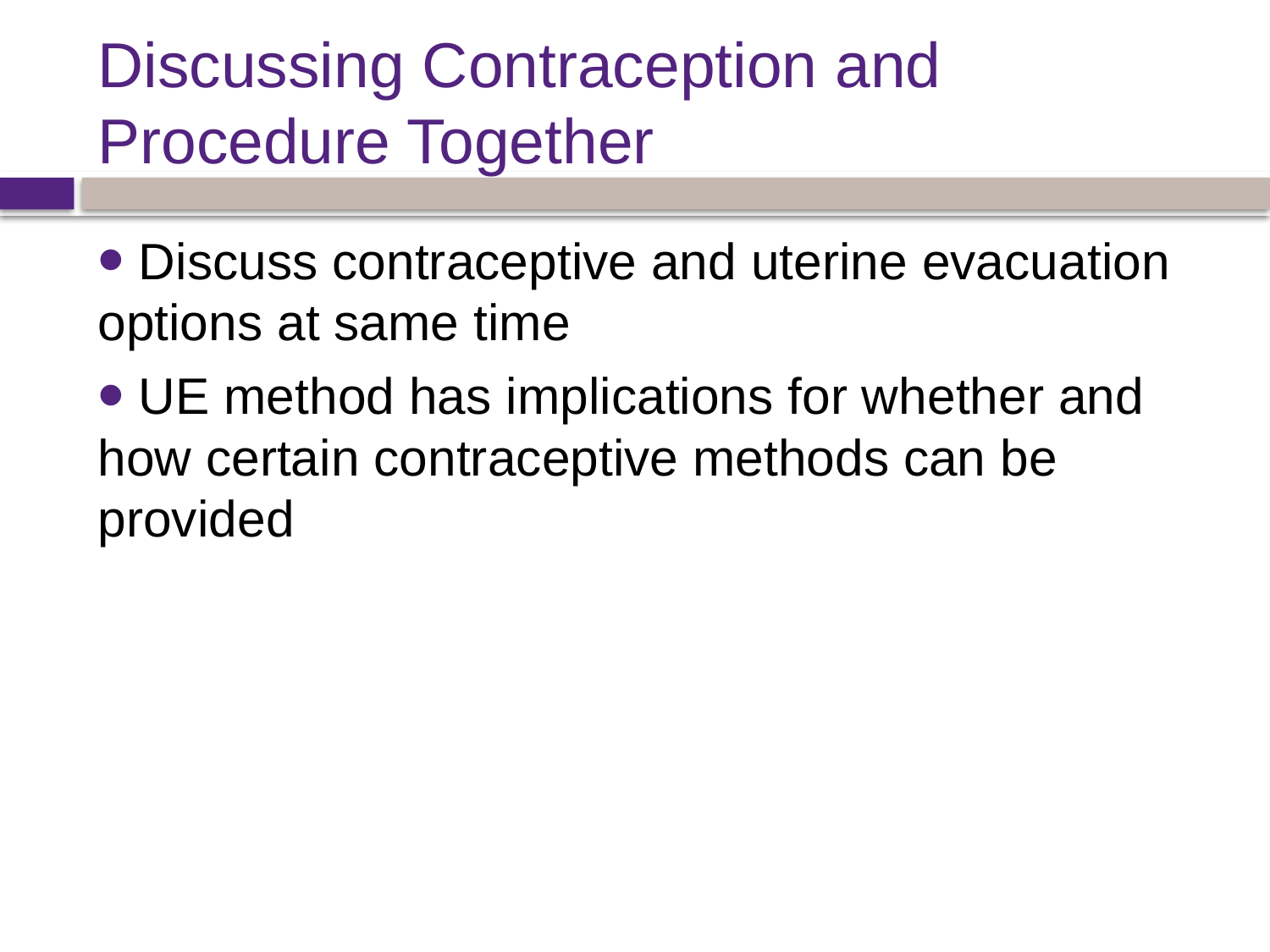

# Discussing Contraception and Procedure Together
 Discuss contraceptive and uterine evacuation options at same time
 UE method has implications for whether and how certain contraceptive methods can be provided